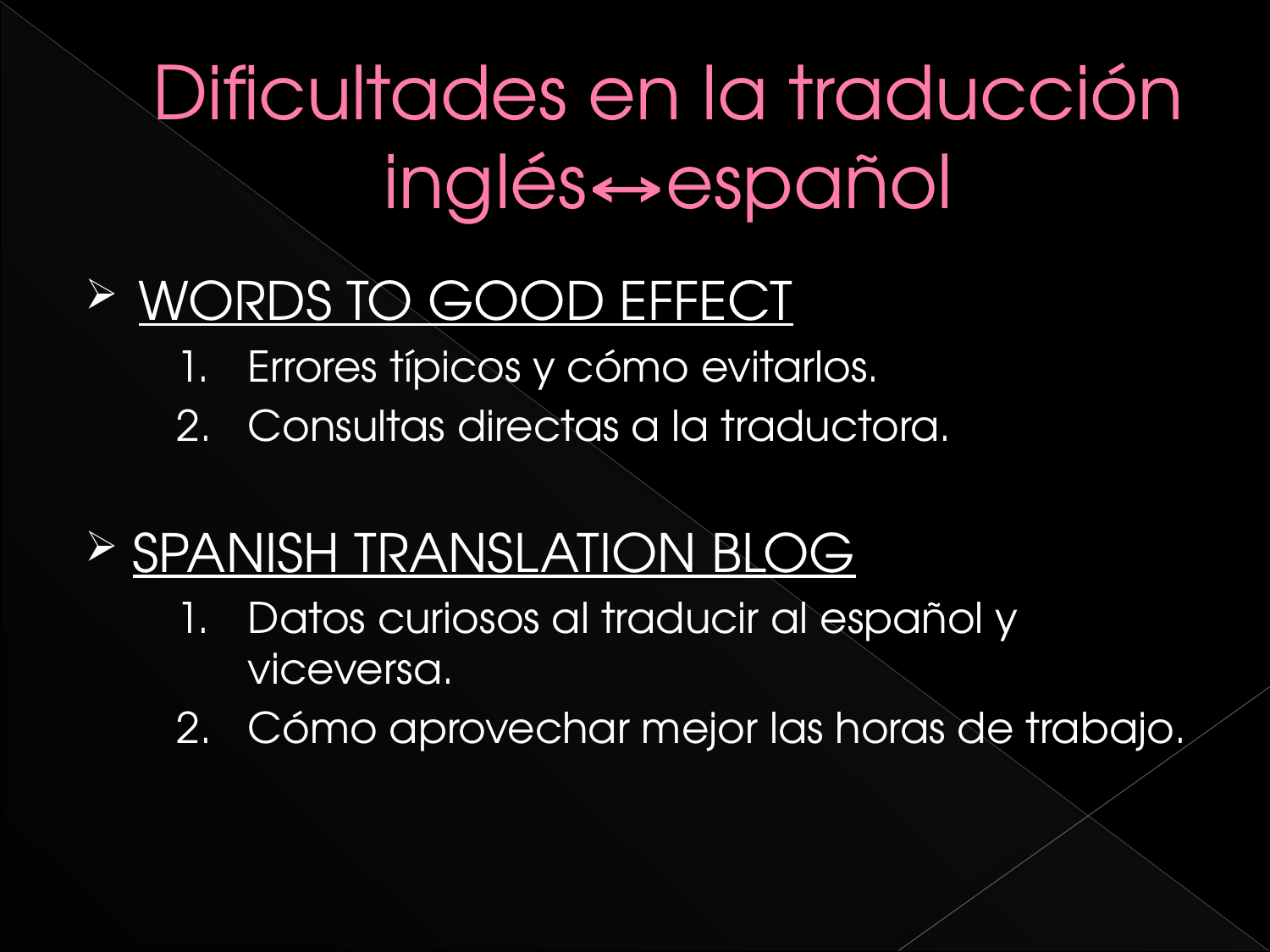

# Dificultades en la traducción inglés↔español
WORDS TO GOOD EFFECT
Errores típicos y cómo evitarlos.
Consultas directas a la traductora.

SPANISH TRANSLATION BLOG
Datos curiosos al traducir al español y viceversa.
Cómo aprovechar mejor las horas de trabajo.